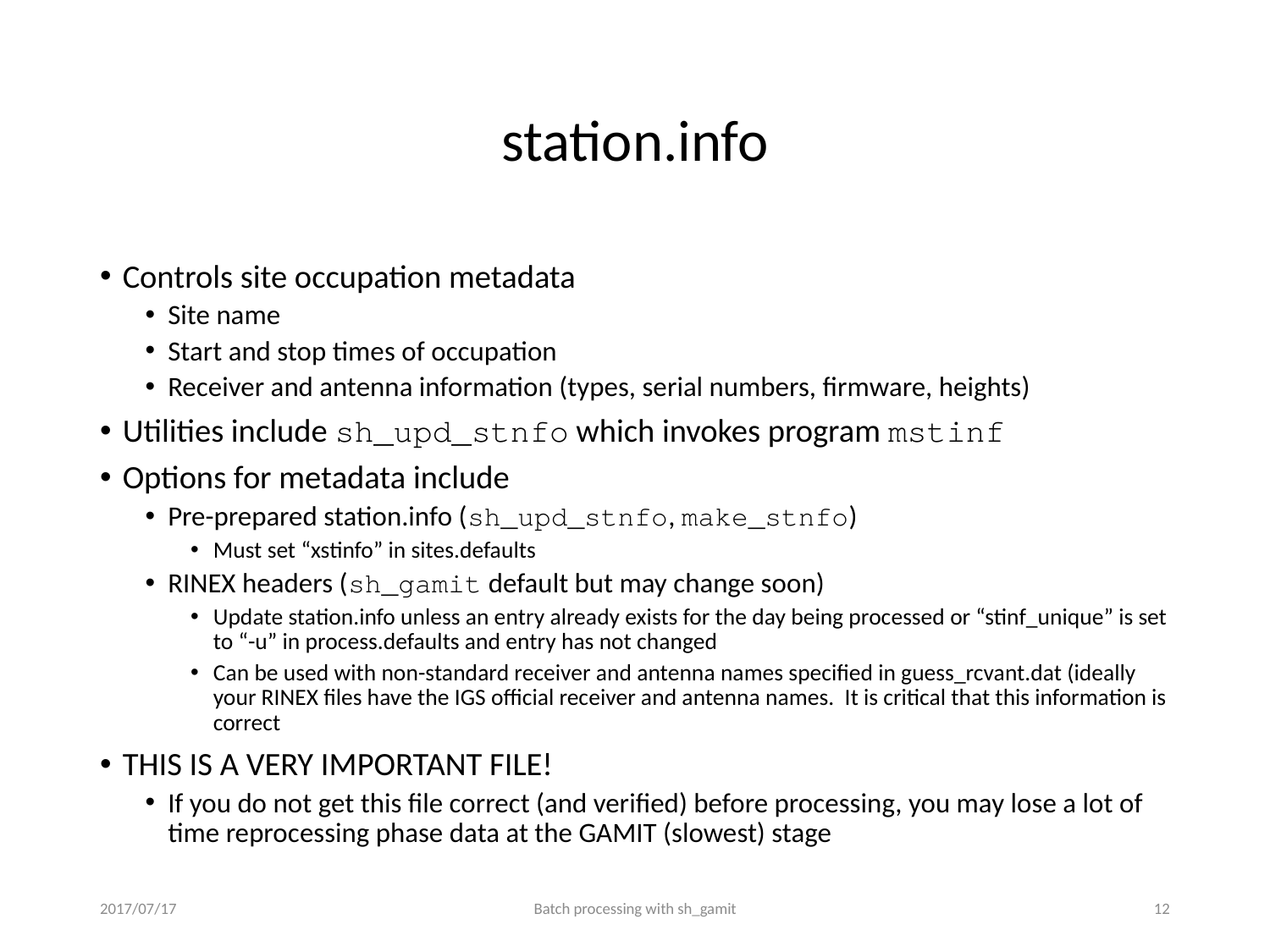

# station.info
Controls site occupation metadata
Site name
Start and stop times of occupation
Receiver and antenna information (types, serial numbers, firmware, heights)
Utilities include sh_upd_stnfo which invokes program mstinf
Options for metadata include
Pre-prepared station.info (sh_upd_stnfo, make_stnfo)
Must set “xstinfo” in sites.defaults
RINEX headers (sh_gamit default but may change soon)
Update station.info unless an entry already exists for the day being processed or “stinf_unique” is set to “-u” in process.defaults and entry has not changed
Can be used with non-standard receiver and antenna names specified in guess_rcvant.dat (ideally your RINEX files have the IGS official receiver and antenna names.  It is critical that this information is correct
THIS IS A VERY IMPORTANT FILE!
If you do not get this file correct (and verified) before processing, you may lose a lot of time reprocessing phase data at the GAMIT (slowest) stage
2017/07/17
Batch processing with sh_gamit
12